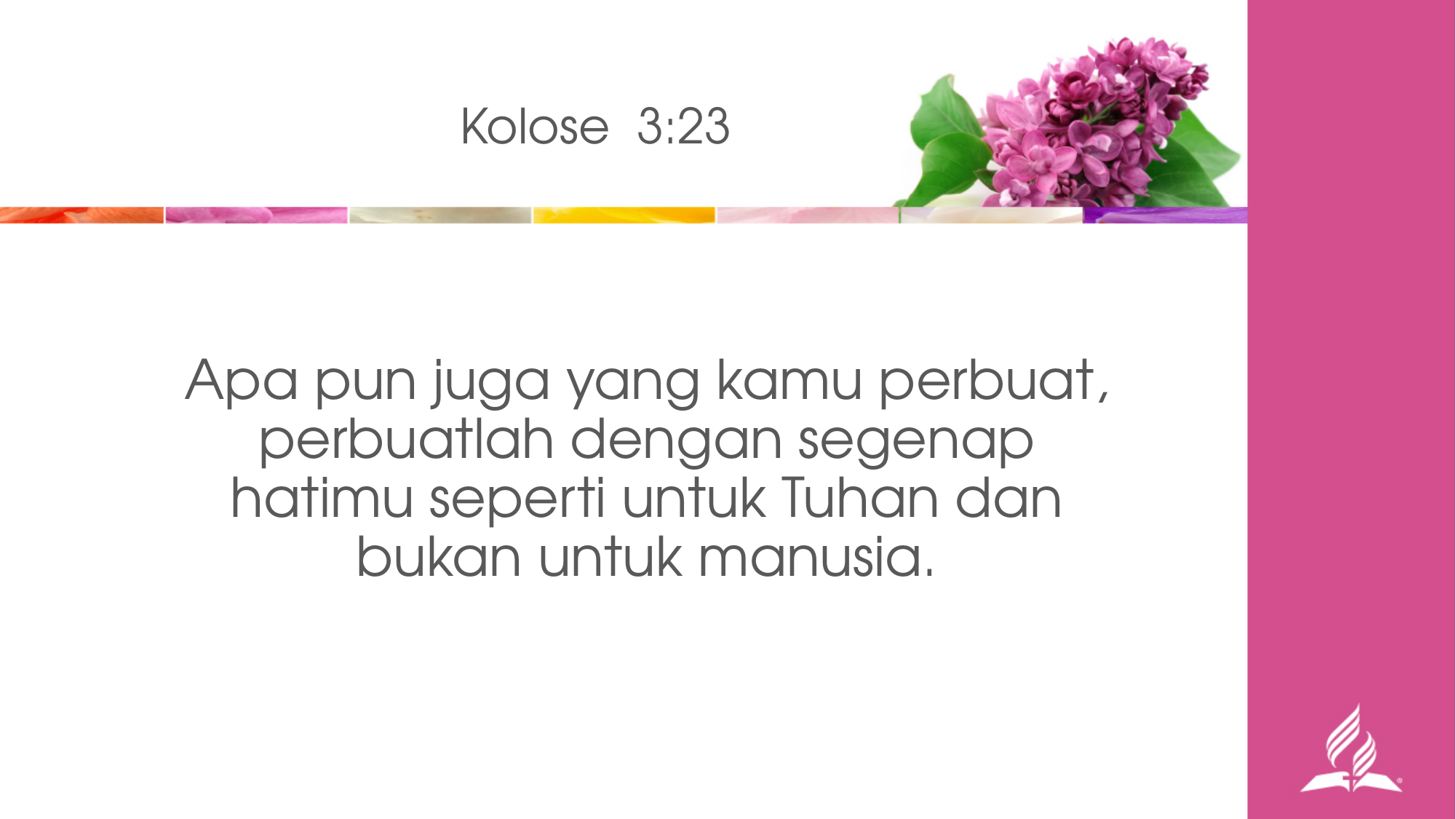

Kolose  3:23
Apa pun juga yang kamu perbuat, perbuatlah dengan segenap hatimu seperti untuk Tuhan dan bukan untuk manusia.